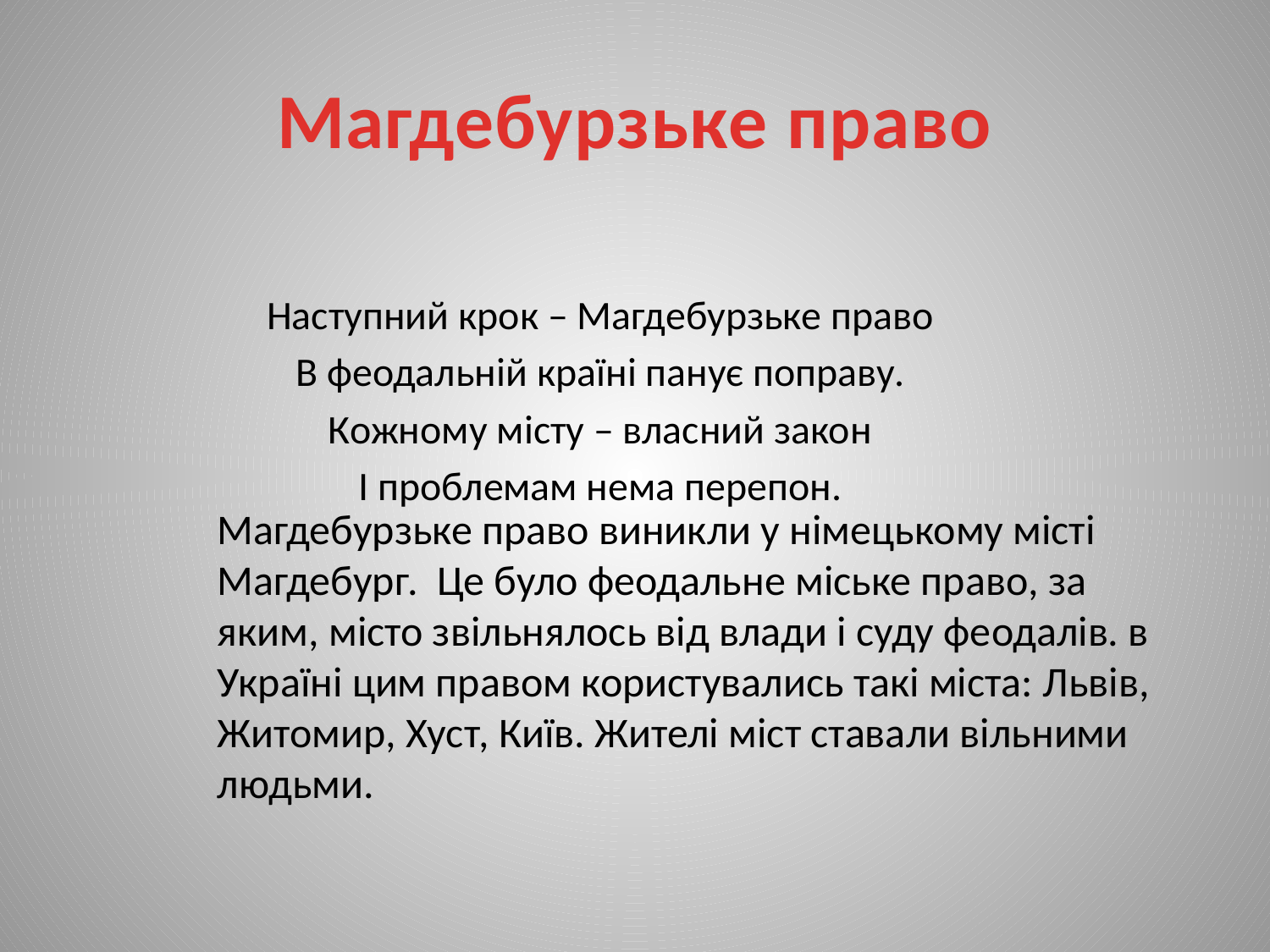

# Магдебурзьке право

Наступний крок – Магдебурзьке право
В феодальній країні панує поправу.
Кожному місту – власний закон
І проблемам нема перепон.

Магдебурзьке право виникли у німецькому місті Магдебург.  Це було феодальне міське право, за яким, місто звільнялось від влади і суду феодалів. в Україні цим правом користувались такі міста: Львів, Житомир, Хуст, Київ. Жителі міст ставали вільними людьми.